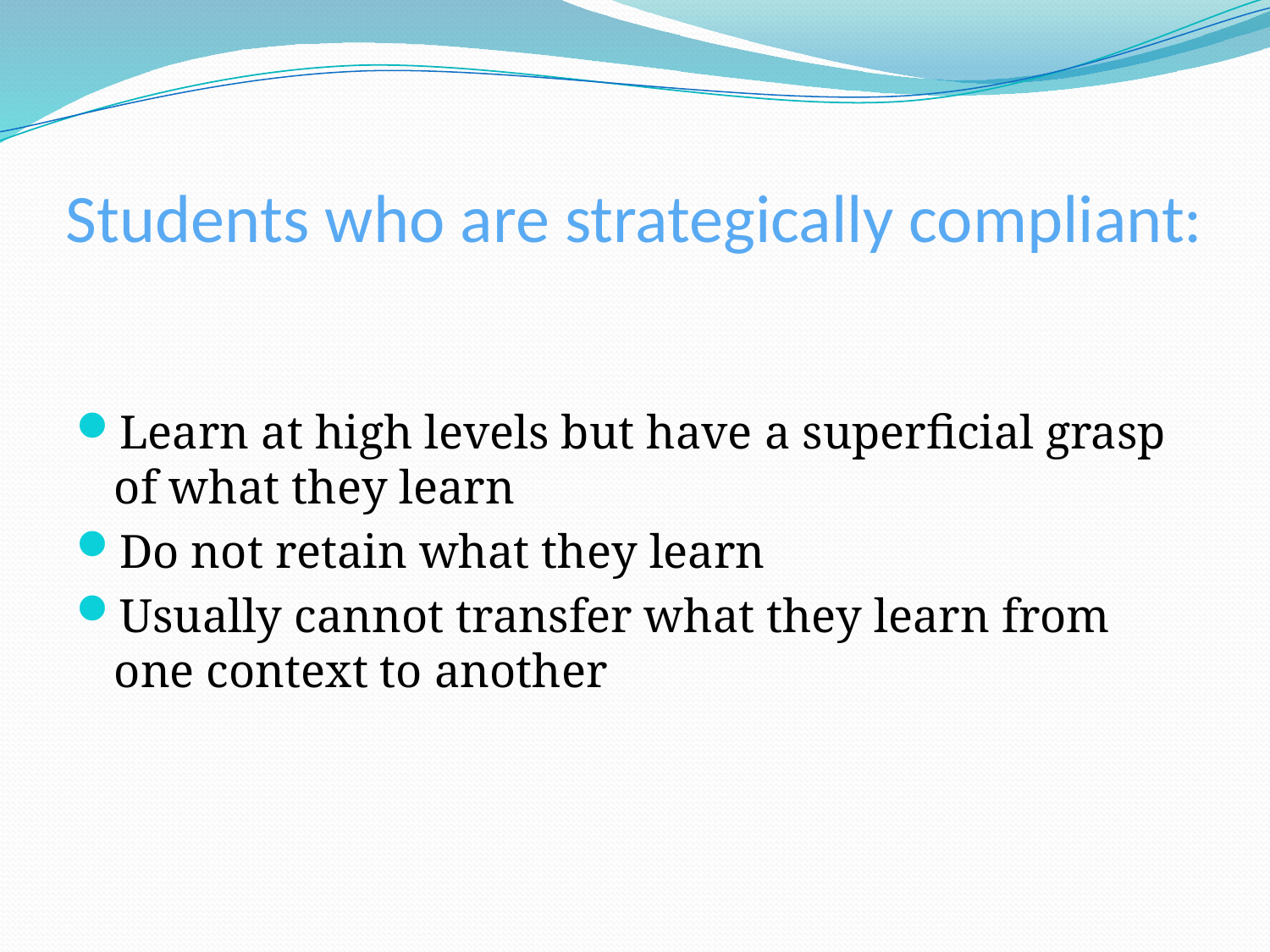

# Students who are strategically compliant:

Learn at high levels but have a superficial grasp of what they learn
Do not retain what they learn
Usually cannot transfer what they learn from one context to another